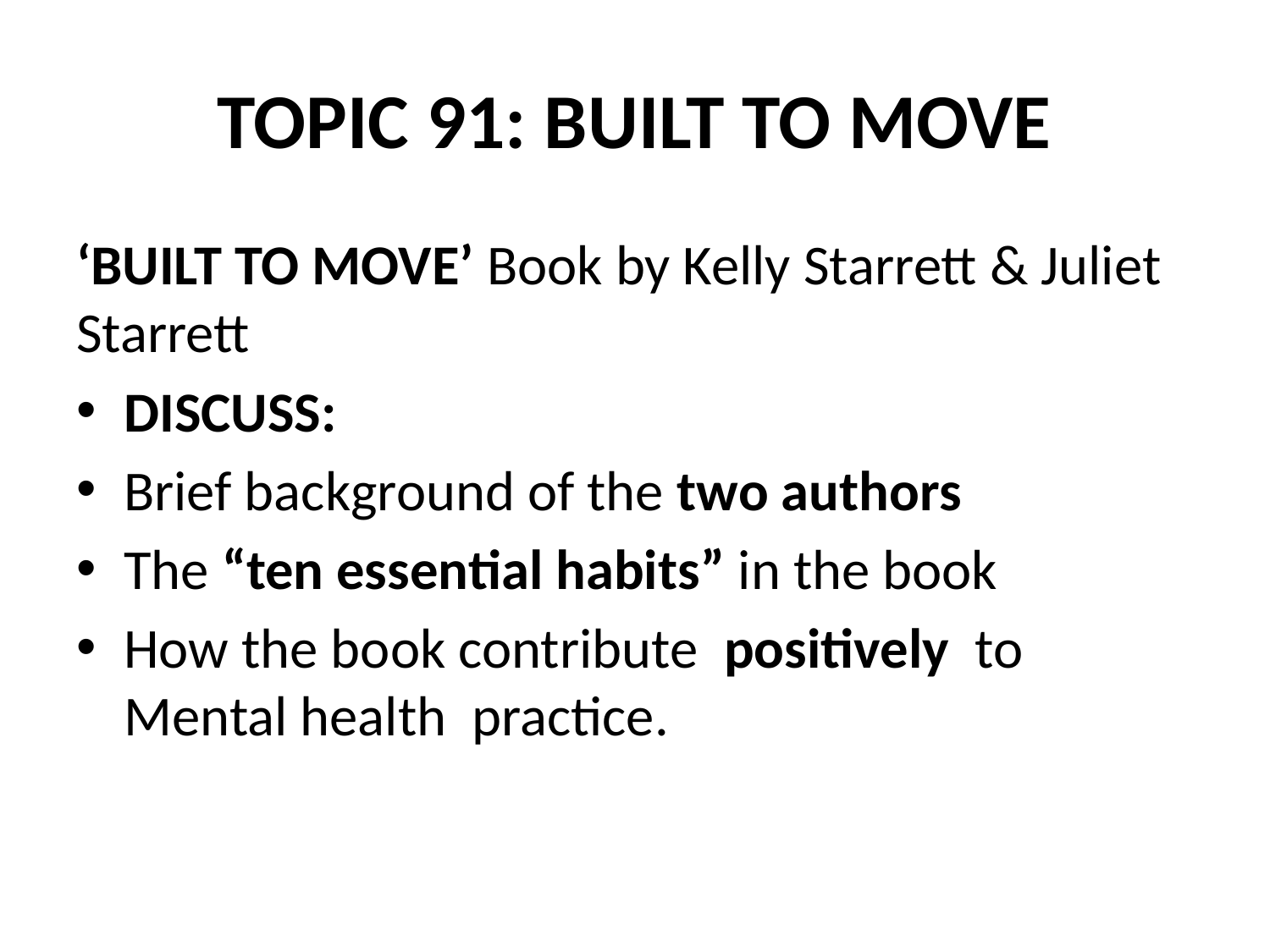

# TOPIC 91: BUILT TO MOVE
‘BUILT TO MOVE’ Book by Kelly Starrett & Juliet Starrett
DISCUSS:
Brief background of the two authors
The “ten essential habits” in the book
How the book contribute  positively  to Mental health  practice.